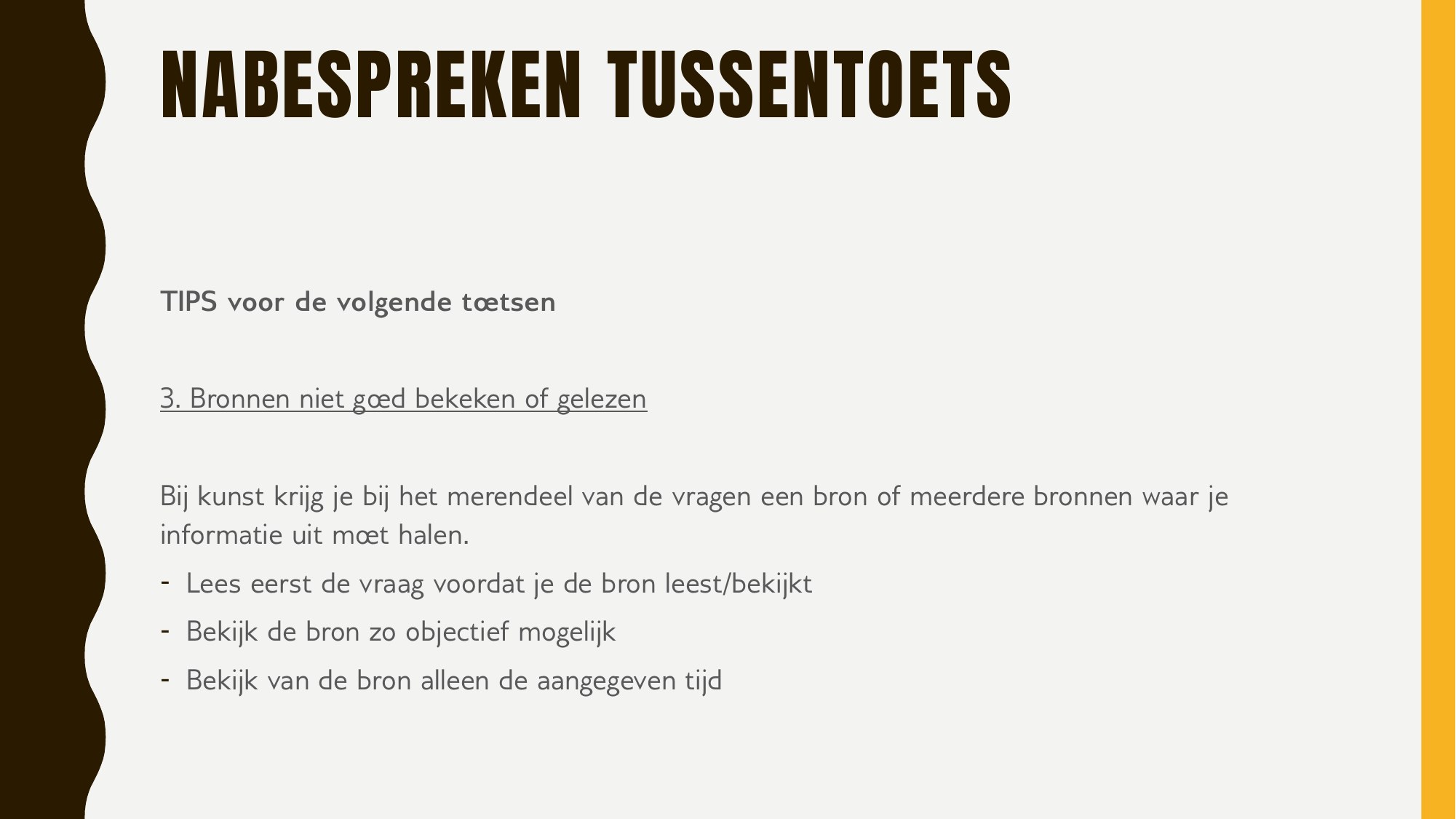

# Nabespreken tussentoets
TIPS voor de volgende toetsen

3. Bronnen niet goed bekeken of gelezen

Bij kunst krijg je bij het merendeel van de vragen een bron of meerdere bronnen waar je informatie uit moet halen.
Lees eerst de vraag voordat je de bron leest/bekijkt
Bekijk de bron zo objectief mogelijk
Bekijk van de bron alleen de aangegeven tijd